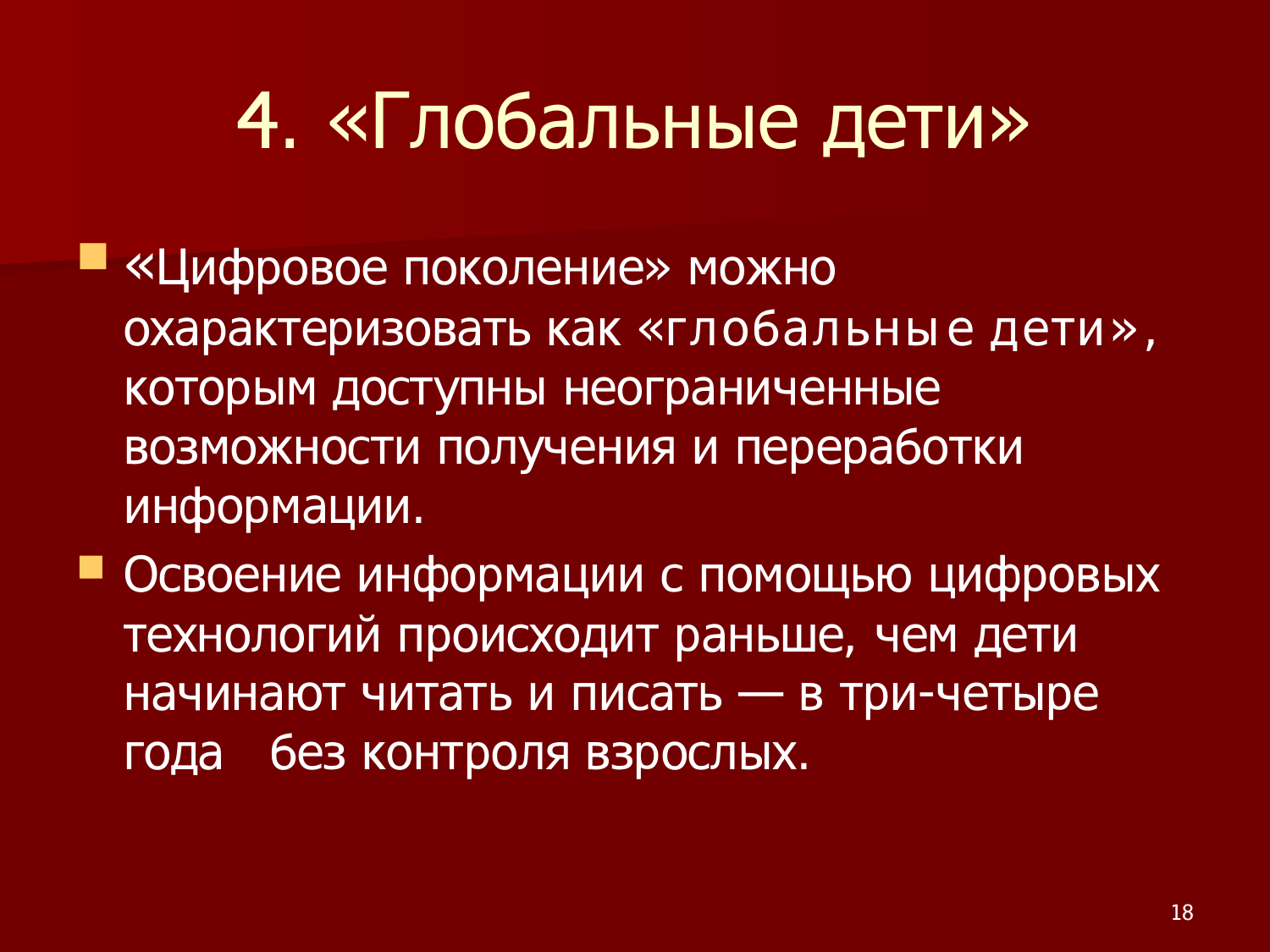

# 4. «Глобальные дети»
«Цифровое поколение» можно охарактеризовать как «глобальные дети», которым доступны неограниченные возможности получения и переработки информации.
Освоение информации с помощью цифровых технологий происходит раньше, чем дети начинают читать и писать — в три-четыре года   без контроля взрослых.

18